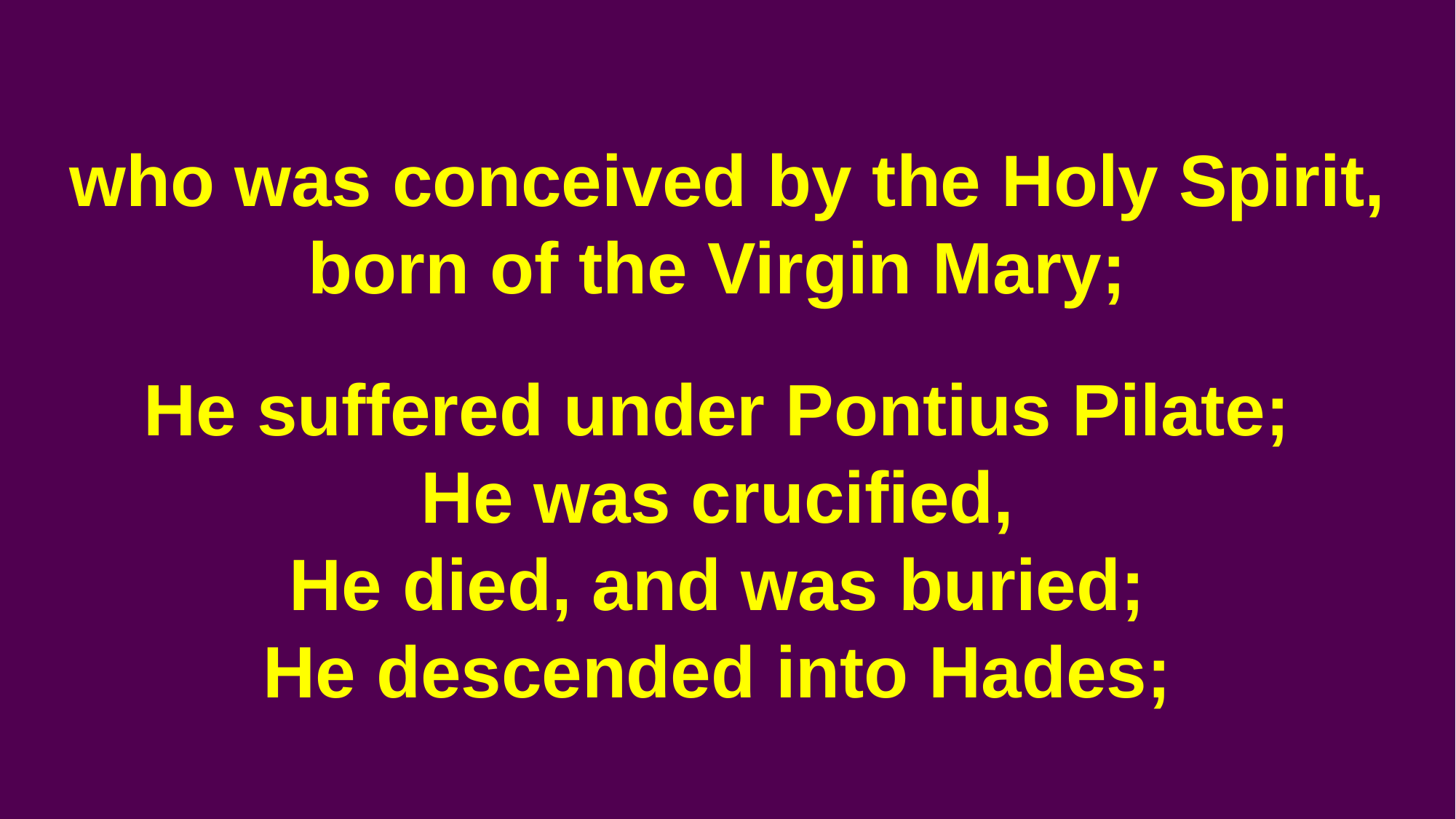

who was conceived by the Holy Spirit, born of the Virgin Mary;
He suffered under Pontius Pilate;
He was crucified,
He died, and was buried;
He descended into Hades;